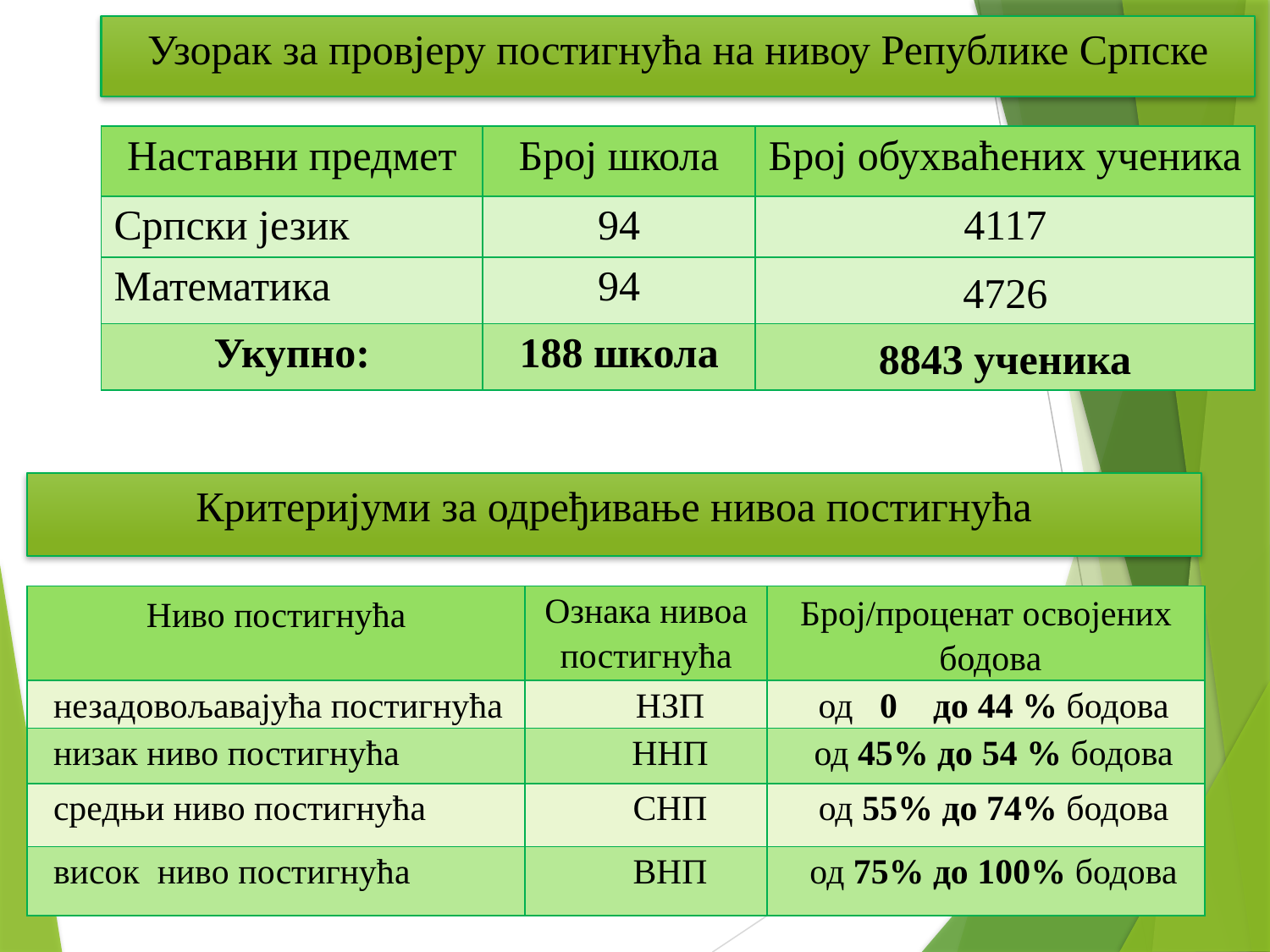

Узорак за провјеру постигнућа на нивоу Републике Српске
| Наставни предмет | Број школа | Број обухваћених ученика |
| --- | --- | --- |
| Српски језик | 94 | 4117 |
| Математика | 94 | 4726 |
| Укупно: | 188 школа | 8843 ученика |
# Критеријуми за одређивање нивоа постигнућа
| Ниво постигнућа | Ознака нивоа постигнућа | Број/проценат освојених бодова |
| --- | --- | --- |
| незадовољавајућа постигнућа | НЗП | од 0 до 44 % бодова |
| низак ниво постигнућа | ННП | од 45% до 54 % бодова |
| средњи ниво постигнућа | СНП | од 55% до 74% бодова |
| висок ниво постигнућа | ВНП | од 75% до 100% бодова |
20